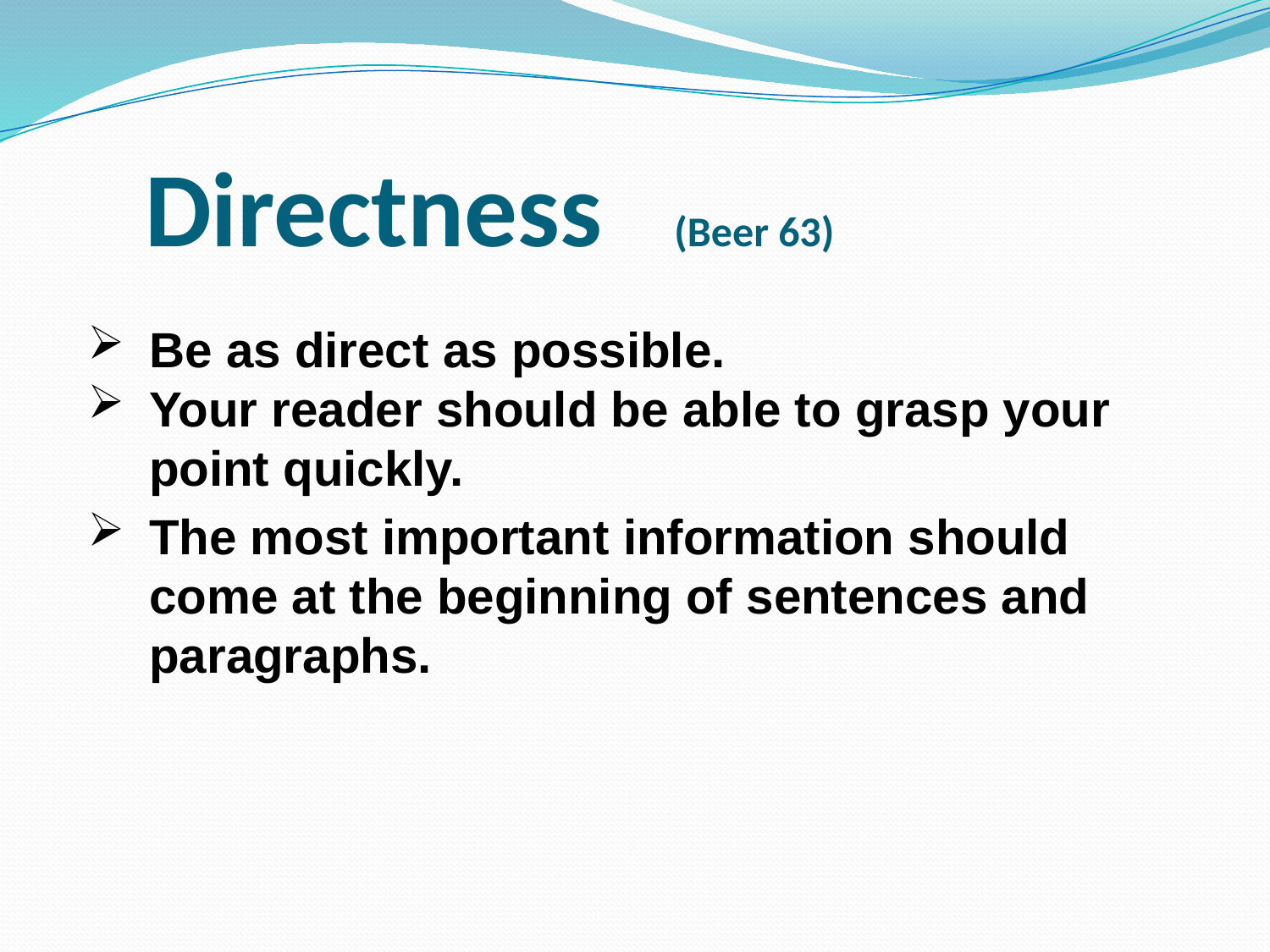

# Directness   (Beer 63)

Be as direct as possible.
Your reader should be able to grasp your point quickly.
The most important information should come at the beginning of sentences and paragraphs.